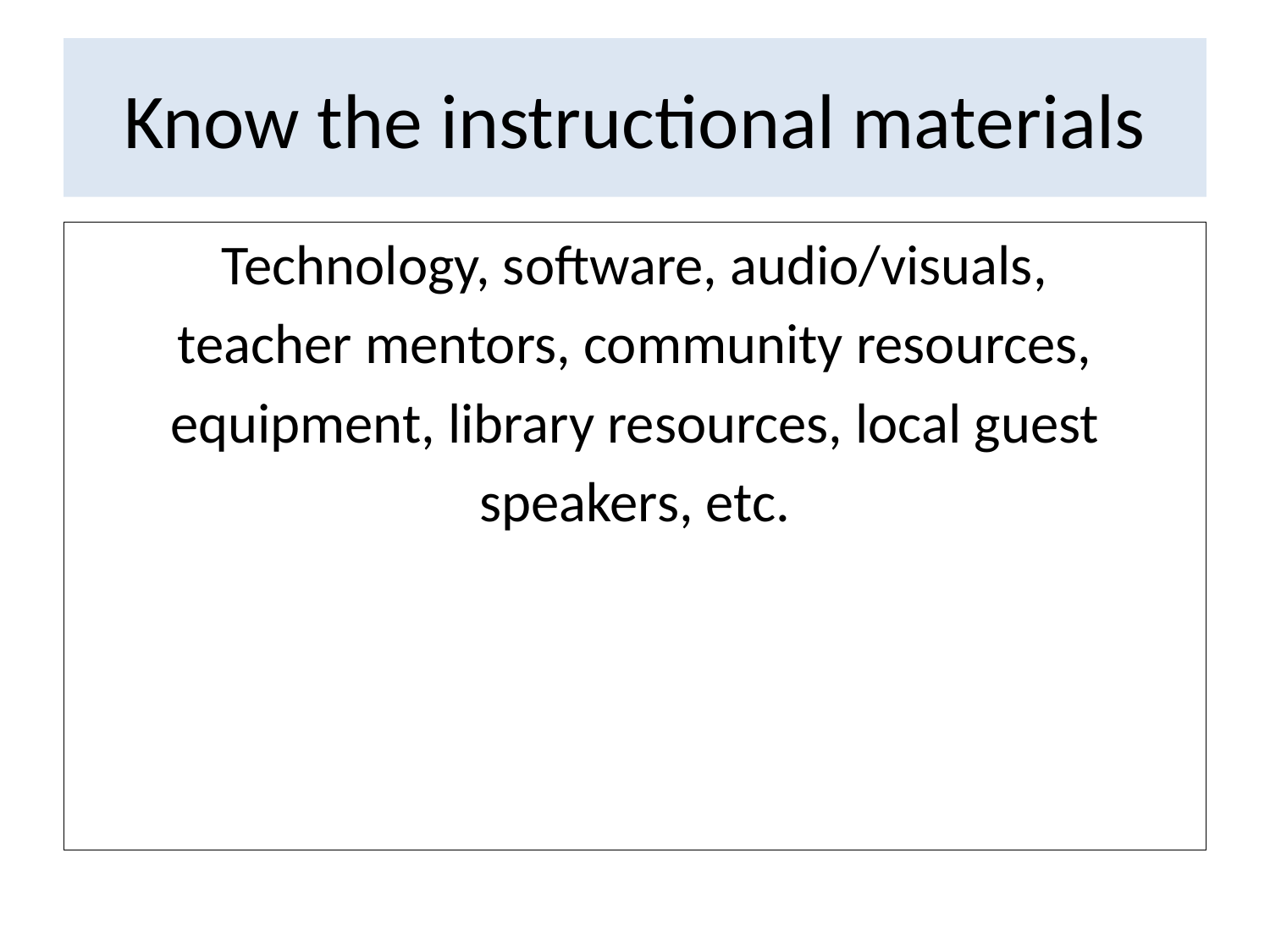

# Know the instructional materials
Technology, software, audio/visuals,
teacher mentors, community resources,
equipment, library resources, local guest
speakers, etc.